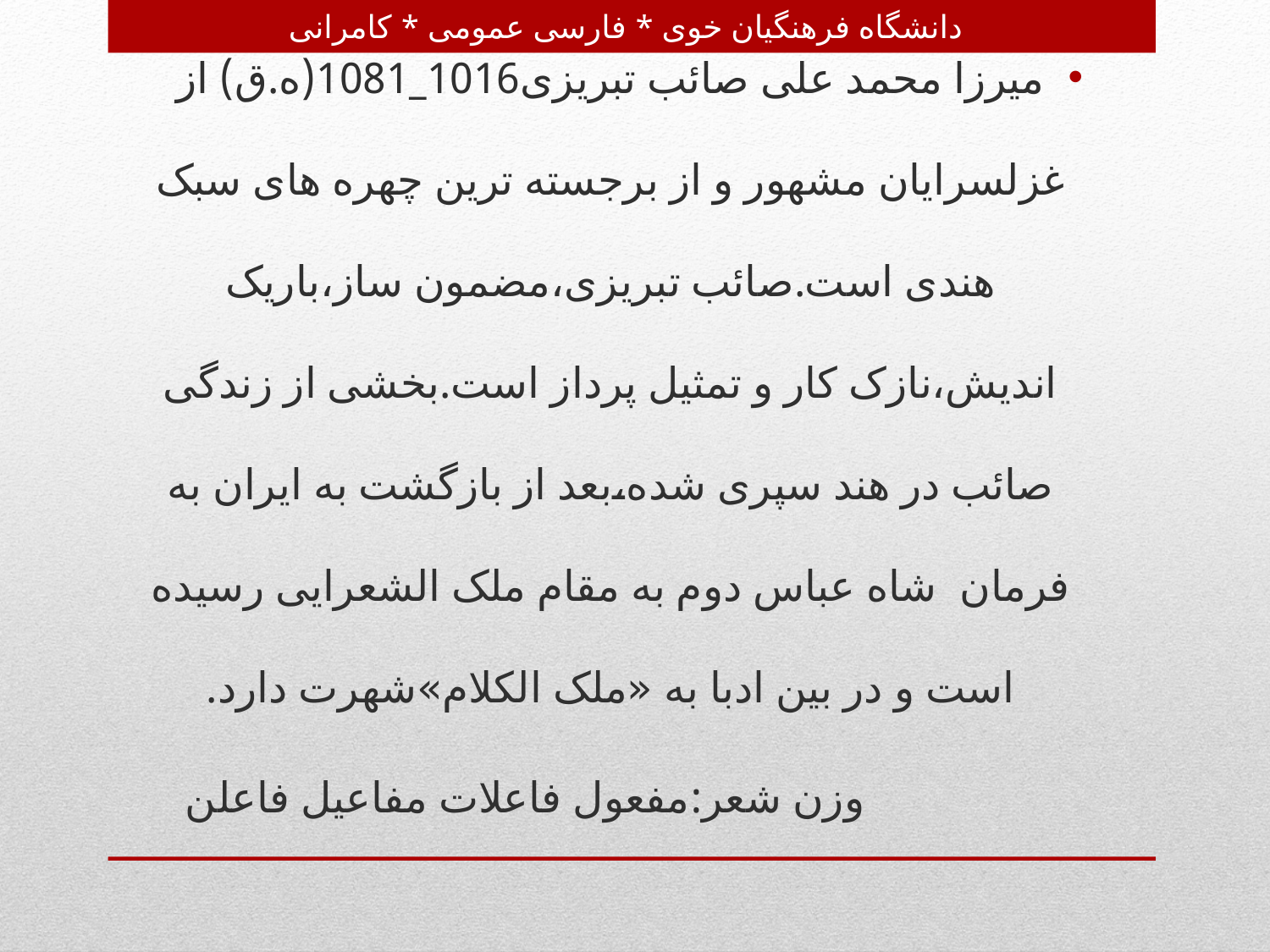

# دانشگاه فرهنگیان خوی * فارسی عمومی * کامرانی
میرزا محمد علی صائب تبریزی1016_1081(ه.ق) از غزلسرایان مشهور و از برجسته ترین چهره های سبک هندی است.صائب تبریزی،مضمون ساز،باریک اندیش،نازک کار و تمثیل پرداز است.بخشی از زندگی صائب در هند سپری شده،بعد از بازگشت به ایران به فرمان  شاه عباس دوم به مقام ملک الشعرایی رسیده است و در بین ادبا به «ملک الکلام»شهرت دارد.
                   وزن شعر:مفعول فاعلات مفاعیل فاعلن